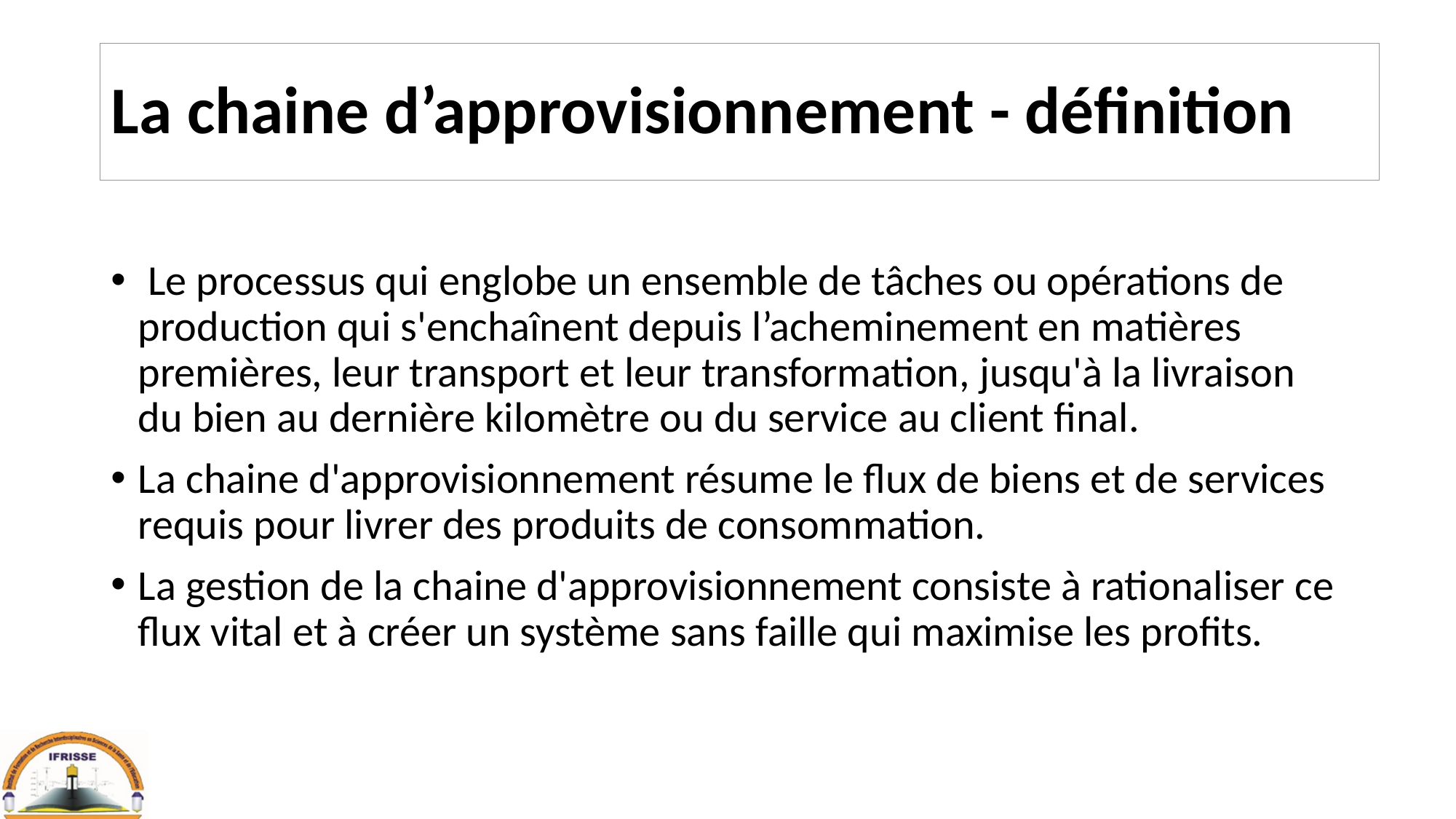

# La chaine d’approvisionnement - définition
 Le processus qui englobe un ensemble de tâches ou opérations de production qui s'enchaînent depuis l’acheminement en matières premières, leur transport et leur transformation, jusqu'à la livraison du bien au dernière kilomètre ou du service au client final.
La chaine d'approvisionnement résume le flux de biens et de services requis pour livrer des produits de consommation.
La gestion de la chaine d'approvisionnement consiste à rationaliser ce flux vital et à créer un système sans faille qui maximise les profits.